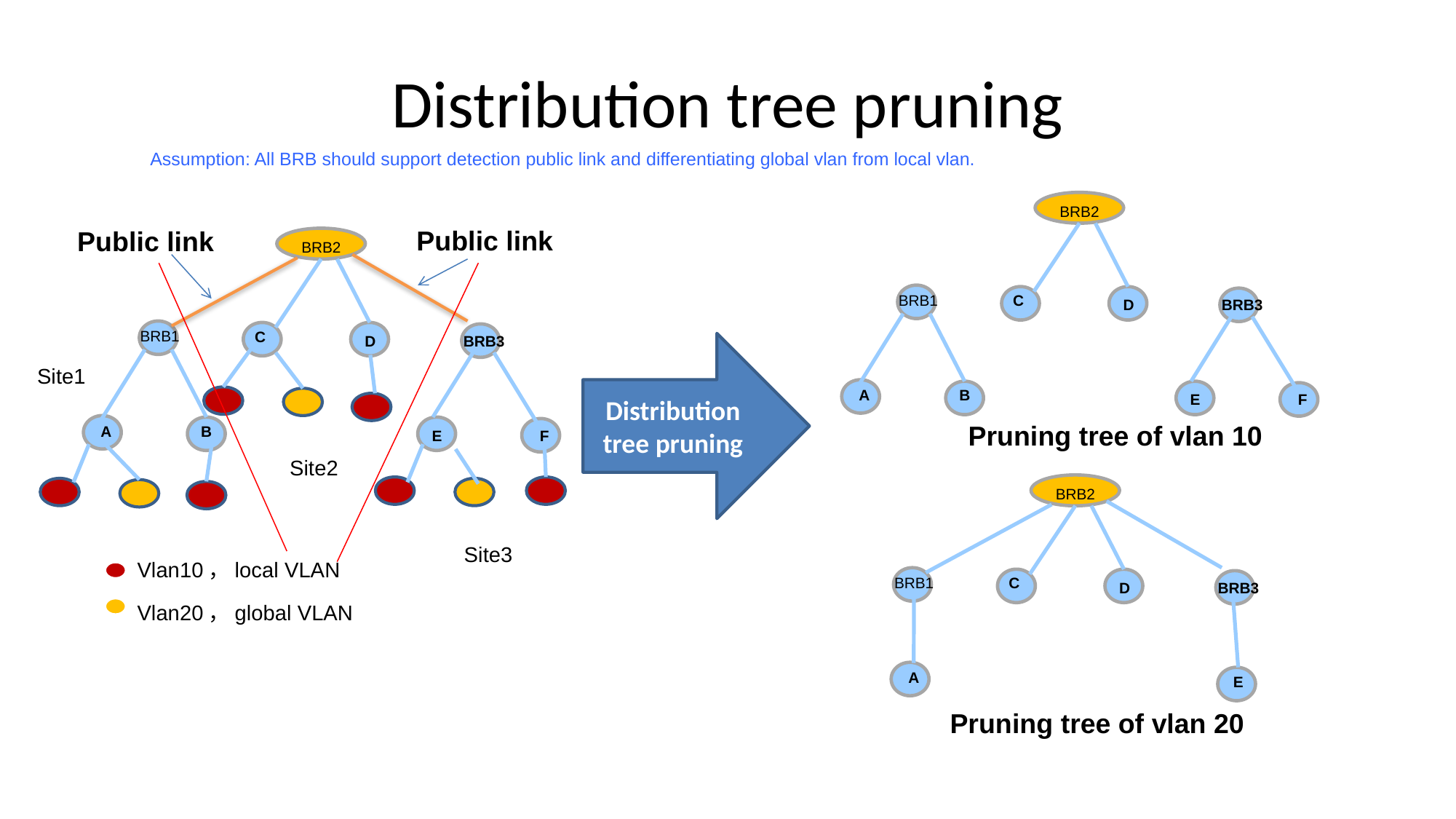

# Distribution tree pruning
Assumption: All BRB should support detection public link and differentiating global vlan from local vlan.
BRB2
BRB1

C

D
BRB3

A
B

E
F
Pruning tree of vlan 10
Public link
Public link
BRB2
BRB1

C

D
BRB3

A
B

E
F

Distribution tree pruning
Site1
Site2
BRB2
BRB1

C

D
BRB3

A
E

Pruning tree of vlan 20
Site3
Vlan10，local VLAN

Vlan20，global VLAN

Page 7